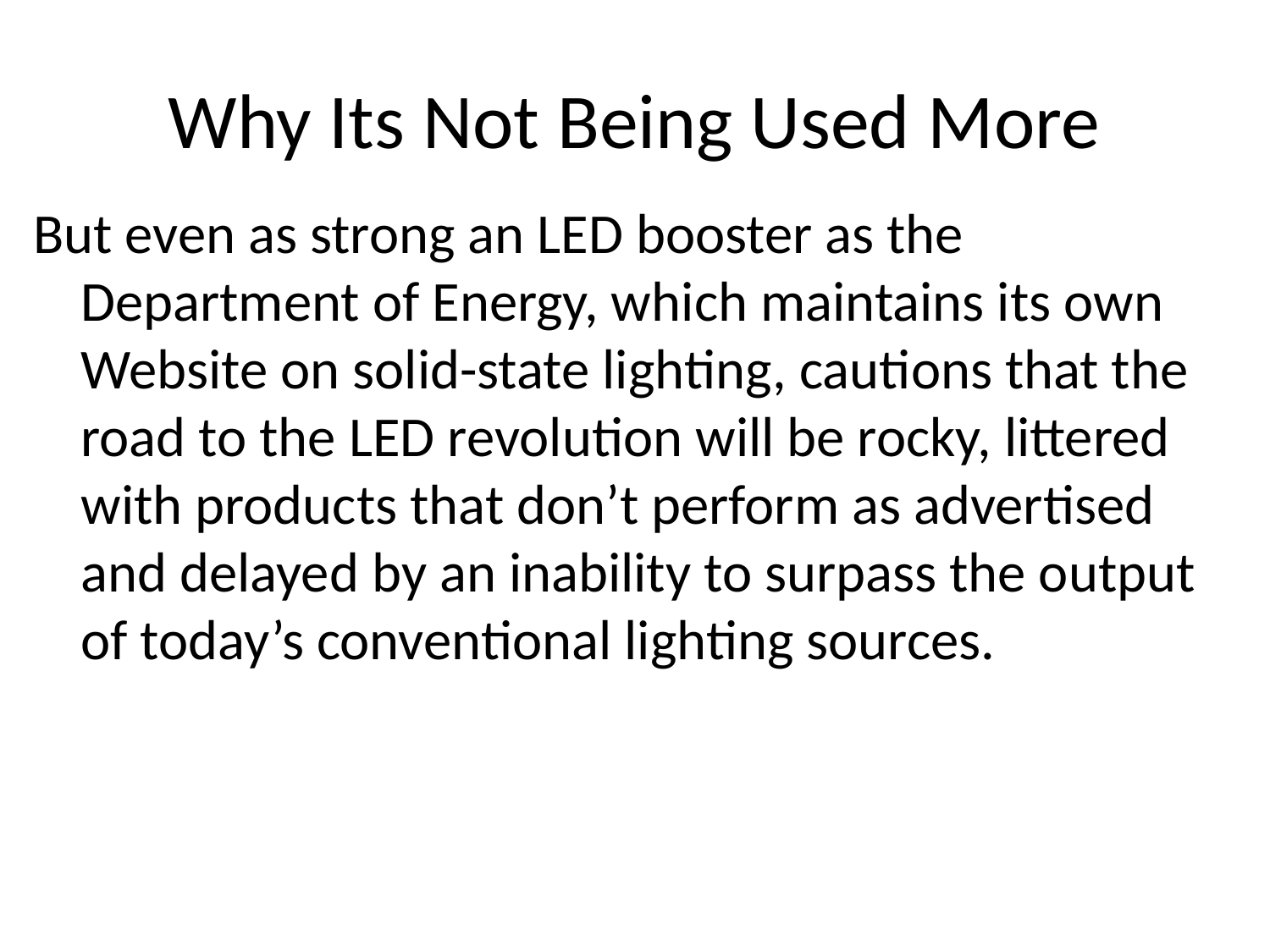

# Why Its Not Being Used More
But even as strong an LED booster as the Department of Energy, which maintains its own Website on solid-state lighting, cautions that the road to the LED revolution will be rocky, littered with products that don’t perform as advertised and delayed by an inability to surpass the output of today’s conventional lighting sources.